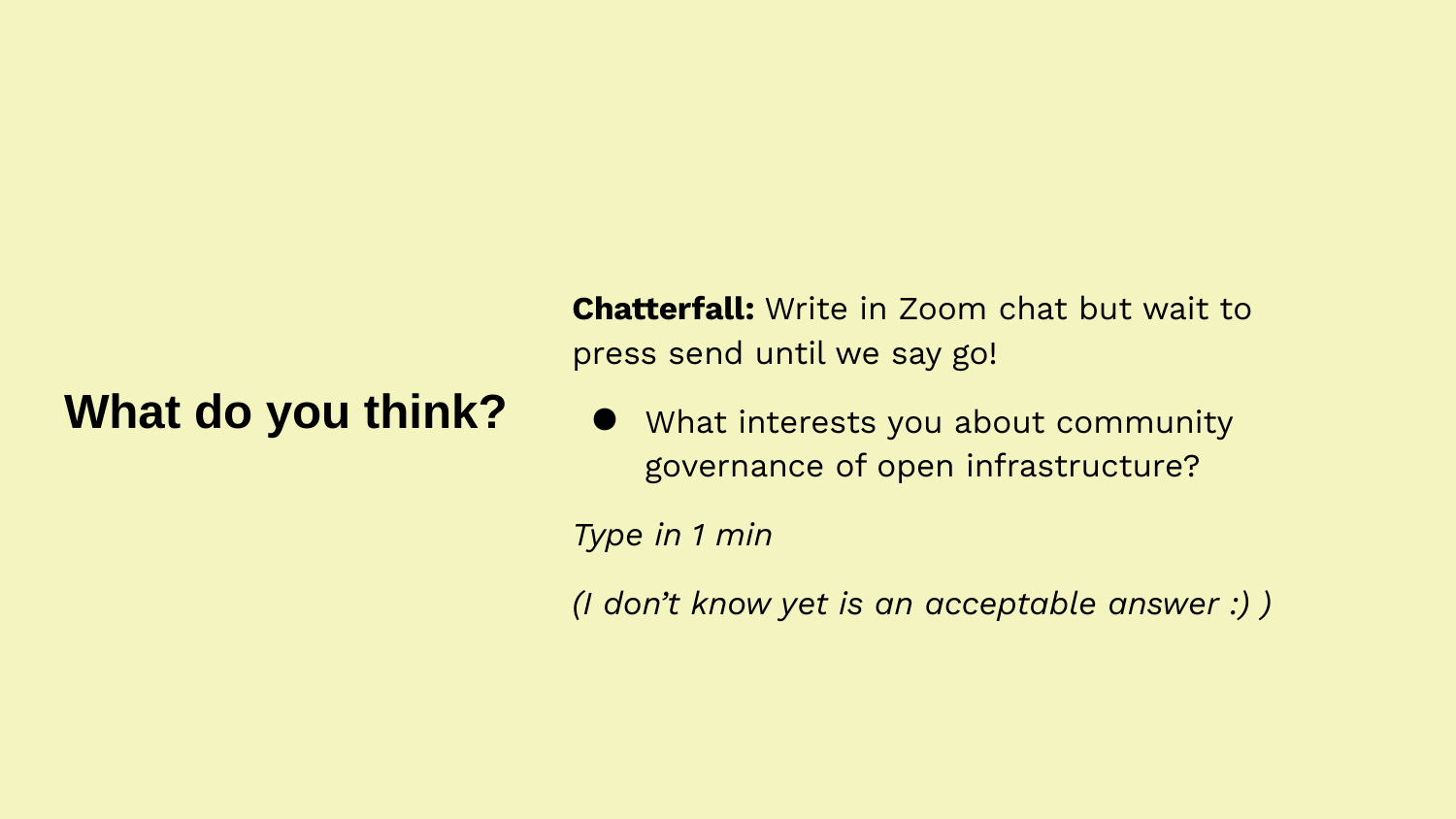

Chatterfall: Write in Zoom chat but wait to press send until we say go!
What interests you about community governance of open infrastructure?
Type in 1 min
(I don’t know yet is an acceptable answer :) )
# What do you think?